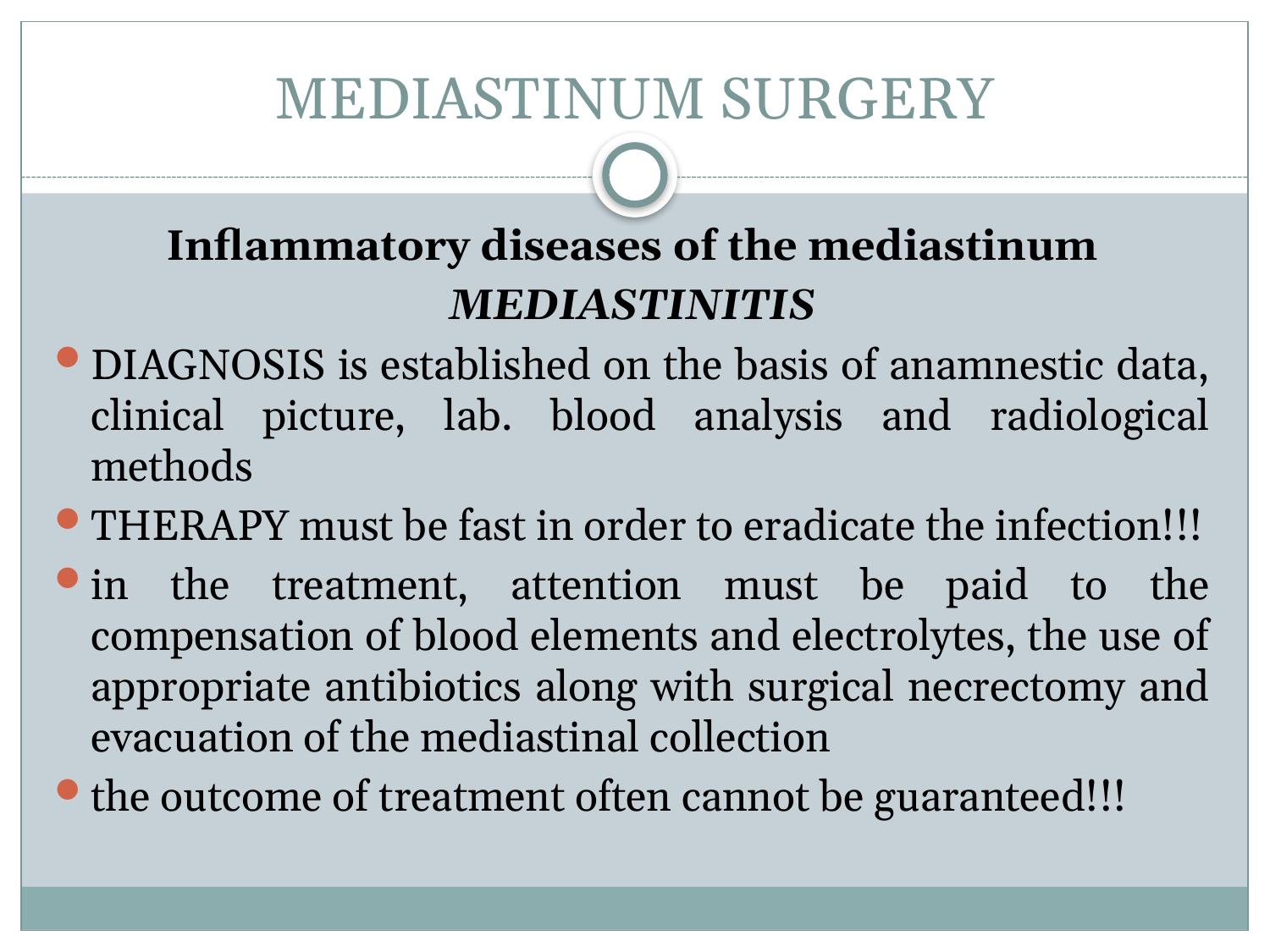

# MEDIASTINUM SURGERY
Inflammatory diseases of the mediastinum
MEDIASTINITIS
DIAGNOSIS is established on the basis of anamnestic data, clinical picture, lab. blood analysis and radiological methods
THERAPY must be fast in order to eradicate the infection!!!
in the treatment, attention must be paid to the compensation of blood elements and electrolytes, the use of appropriate antibiotics along with surgical necrectomy and evacuation of the mediastinal collection
the outcome of treatment often cannot be guaranteed!!!